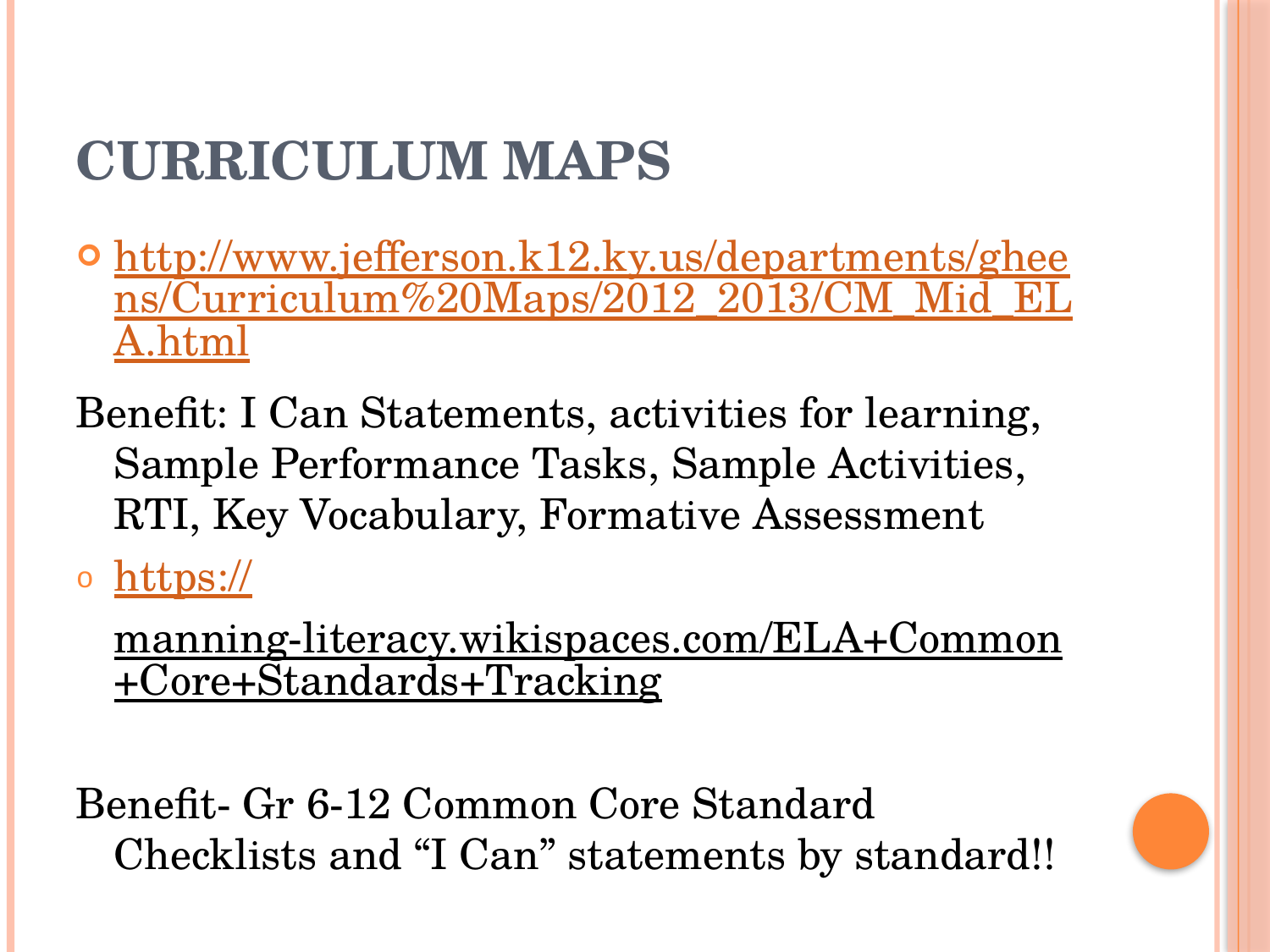

# Curriculum Maps
http://www.jefferson.k12.ky.us/departments/gheens/Curriculum%20Maps/2012_2013/CM_Mid_ELA.html
Benefit: I Can Statements, activities for learning, Sample Performance Tasks, Sample Activities, RTI, Key Vocabulary, Formative Assessment
https://manning-literacy.wikispaces.com/ELA+Common+Core+Standards+Tracking
Benefit- Gr 6-12 Common Core Standard Checklists and “I Can” statements by standard!!